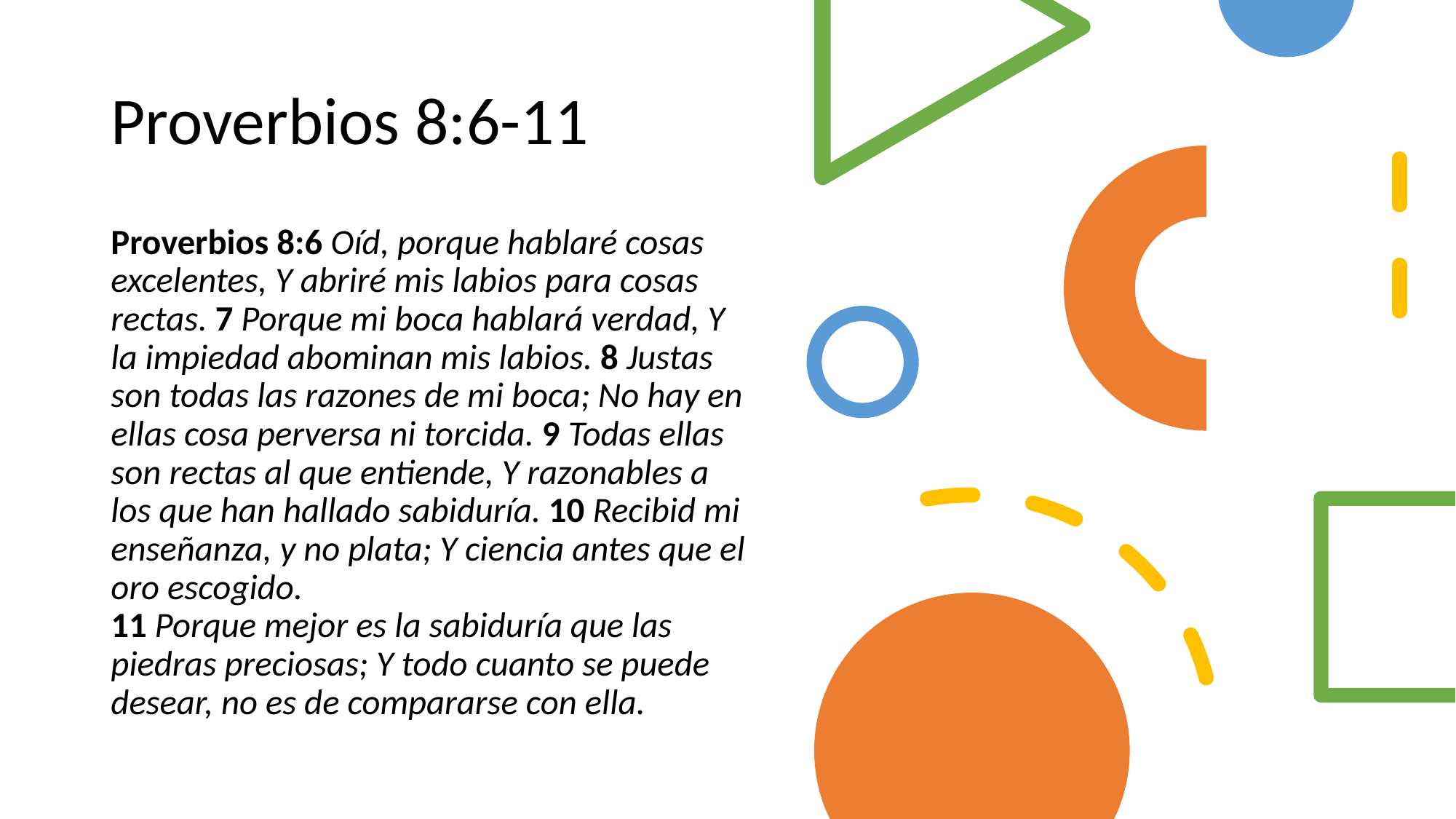

# Proverbios 8:6-11

Proverbios 8:6 Oíd, porque hablaré cosas excelentes, Y abriré mis labios para cosas rectas. 7 Porque mi boca hablará verdad, Y la impiedad abominan mis labios. 8 ​Justas son todas las razones de mi boca; No hay en ellas cosa perversa ni torcida. 9 Todas ellas son rectas al que entiende, Y razonables a los que han hallado sabiduría. 10 Recibid mi enseñanza, y no plata; Y ciencia antes que el oro escogido.
11 Porque mejor es la sabiduría que las piedras preciosas; Y todo cuanto se puede desear, no es de compararse con ella.